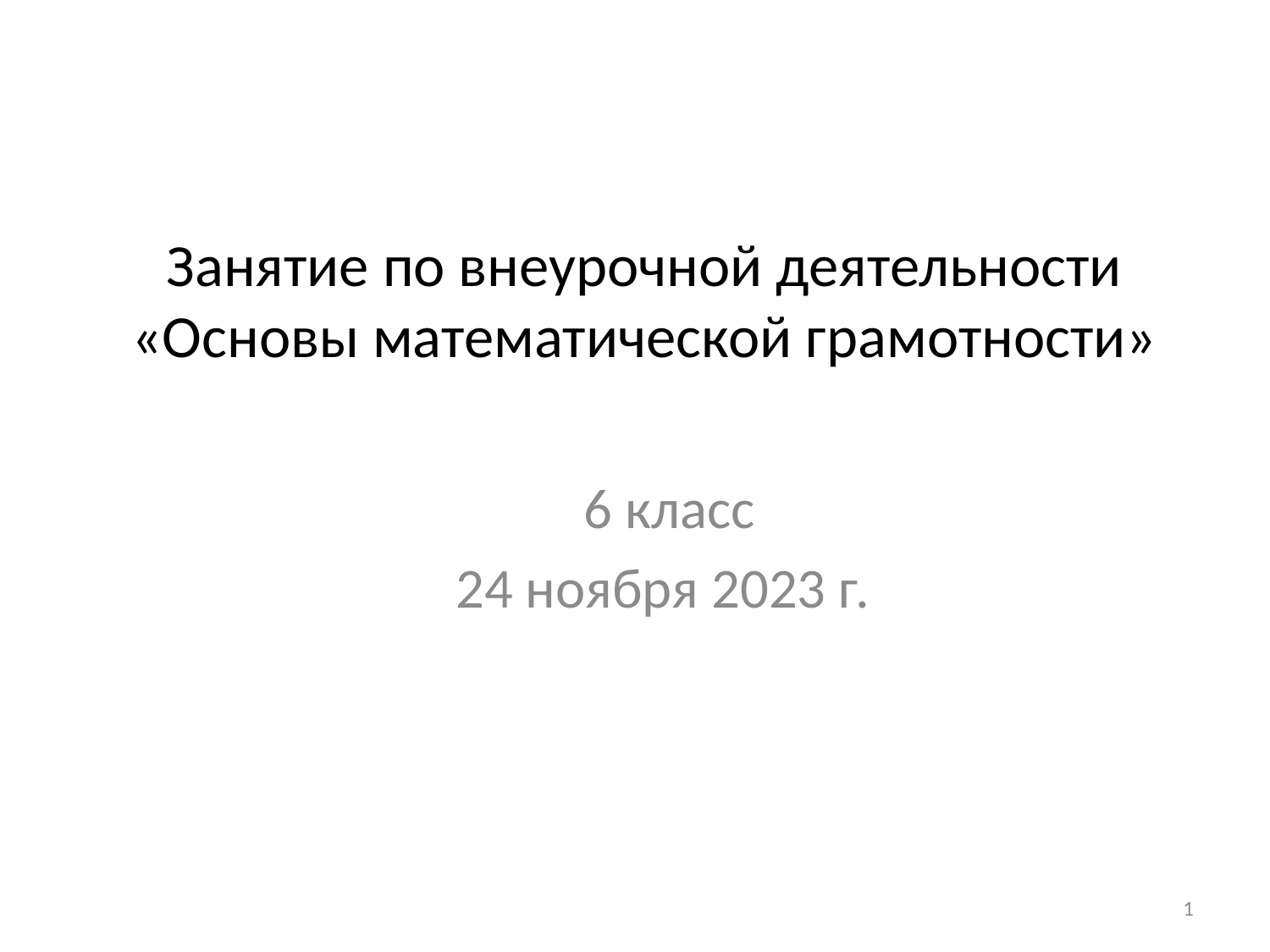

# Занятие по внеурочной деятельности «Основы математической грамотности»
6 класс
24 ноября 2023 г.
1